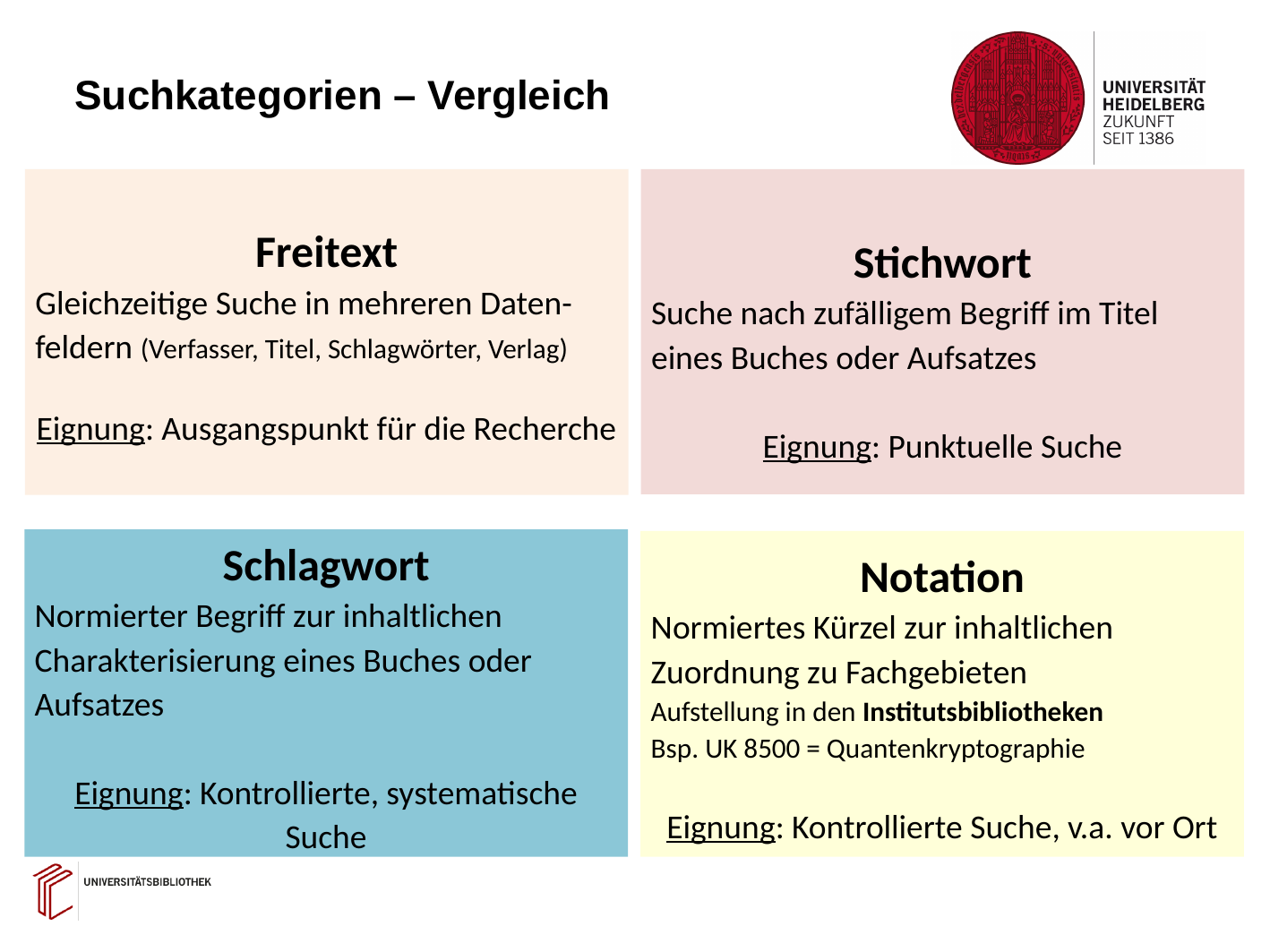

# Suchkategorien – Vergleich
Freitext
Gleichzeitige Suche in mehreren Daten-feldern (Verfasser, Titel, Schlagwörter, Verlag)

Eignung: Ausgangspunkt für die Recherche

Stichwort
Suche nach zufälligem Begriff im Titel eines Buches oder Aufsatzes

Eignung: Punktuelle Suche
Schlagwort
Normierter Begriff zur inhaltlichen Charakterisierung eines Buches oder Aufsatzes

Eignung: Kontrollierte, systematische Suche
Notation
Normiertes Kürzel zur inhaltlichen Zuordnung zu Fachgebieten
Aufstellung in den Institutsbibliotheken
Bsp. UK 8500 = Quantenkryptographie

Eignung: Kontrollierte Suche, v.a. vor Ort